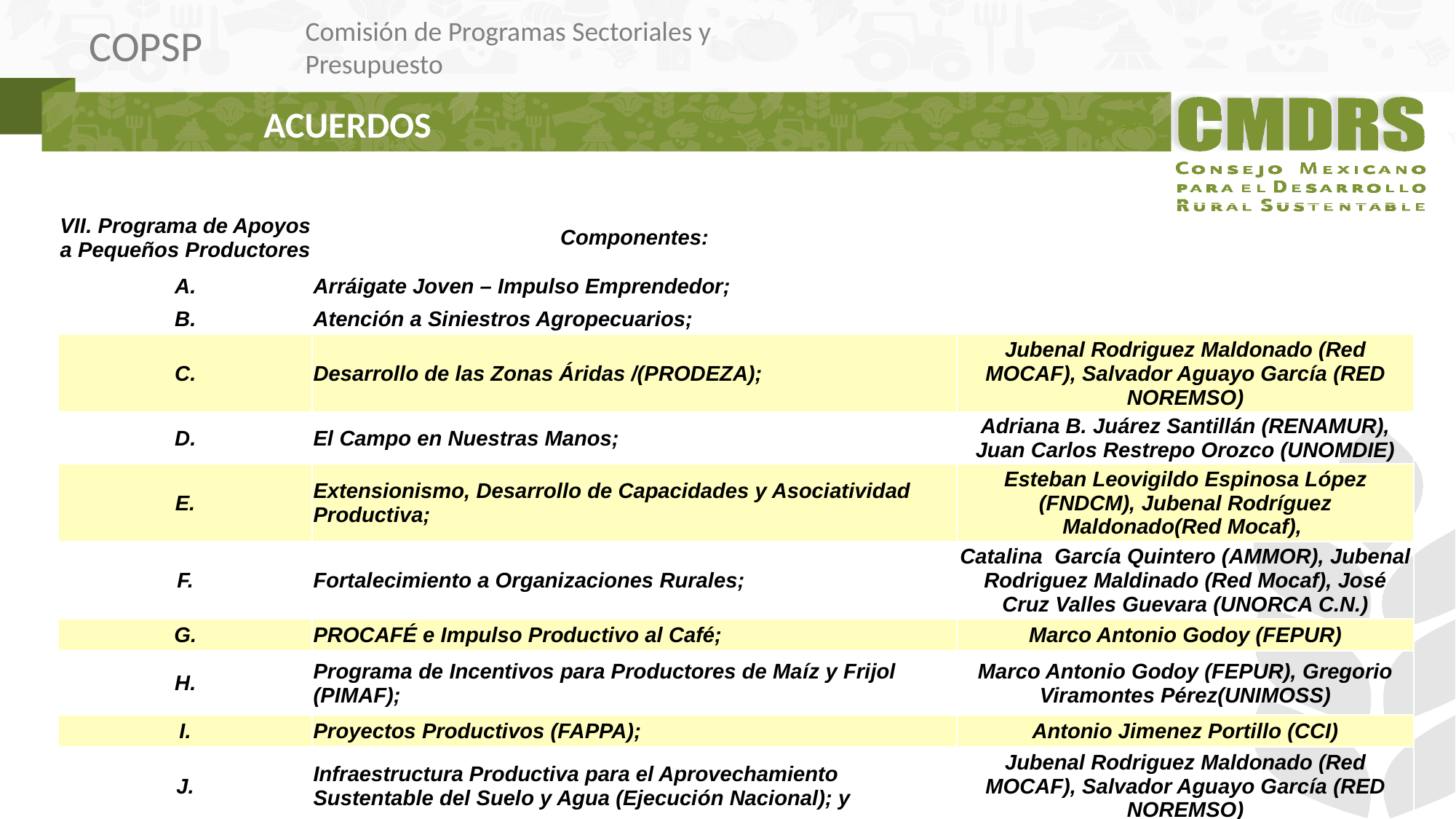

ACUERDOS

| VII. Programa de Apoyos a Pequeños Productores | Componentes: |  |
| --- | --- | --- |
| A. | Arráigate Joven – Impulso Emprendedor; |  |
| B. | Atención a Siniestros Agropecuarios; |  |
| C. | Desarrollo de las Zonas Áridas /(PRODEZA); | Jubenal Rodriguez Maldonado (Red MOCAF), Salvador Aguayo García (RED NOREMSO) |
| D. | El Campo en Nuestras Manos; | Adriana B. Juárez Santillán (RENAMUR), Juan Carlos Restrepo Orozco (UNOMDIE) |
| E. | Extensionismo, Desarrollo de Capacidades y Asociatividad Productiva; | Esteban Leovigildo Espinosa López (FNDCM), Jubenal Rodríguez Maldonado(Red Mocaf), |
| F. | Fortalecimiento a Organizaciones Rurales; | Catalina García Quintero (AMMOR), Jubenal Rodriguez Maldinado (Red Mocaf), José Cruz Valles Guevara (UNORCA C.N.) |
| G. | PROCAFÉ e Impulso Productivo al Café; | Marco Antonio Godoy (FEPUR) |
| H. | Programa de Incentivos para Productores de Maíz y Frijol (PIMAF); | Marco Antonio Godoy (FEPUR), Gregorio Viramontes Pérez(UNIMOSS) |
| I. | Proyectos Productivos (FAPPA); | Antonio Jimenez Portillo (CCI) |
| J. | Infraestructura Productiva para el Aprovechamiento Sustentable del Suelo y Agua (Ejecución Nacional); y | Jubenal Rodriguez Maldonado (Red MOCAF), Salvador Aguayo García (RED NOREMSO) |
| K. | Proyecto de Seguridad Alimentaria para Zonas Rurales. |  |